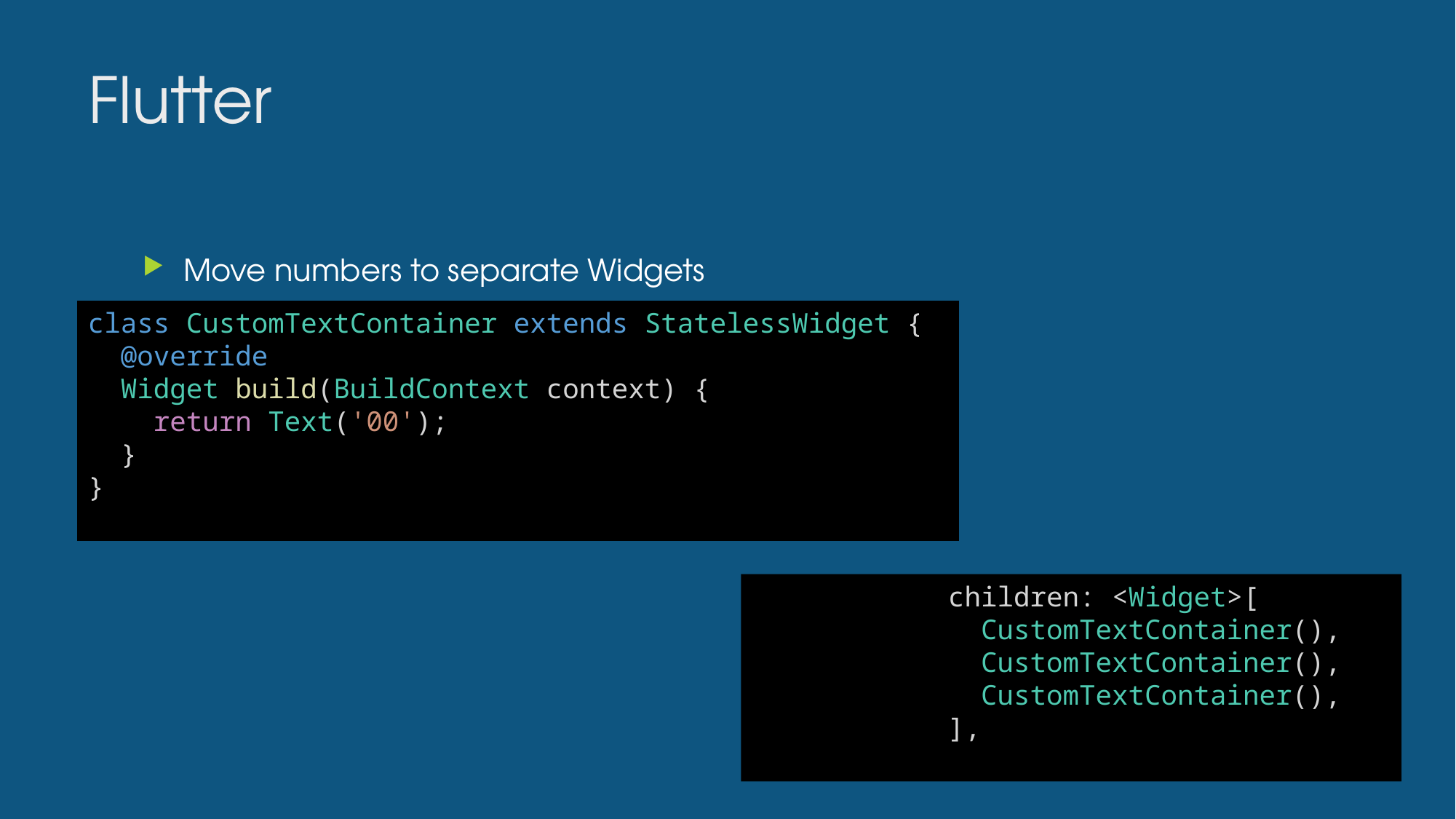

25
# Flutter
Move numbers to separate Widgets
class CustomTextContainer extends StatelessWidget {
  @override
  Widget build(BuildContext context) {
    return Text('00');
  }
}

            children: <Widget>[
              CustomTextContainer(),
              CustomTextContainer(),
              CustomTextContainer(),
            ],